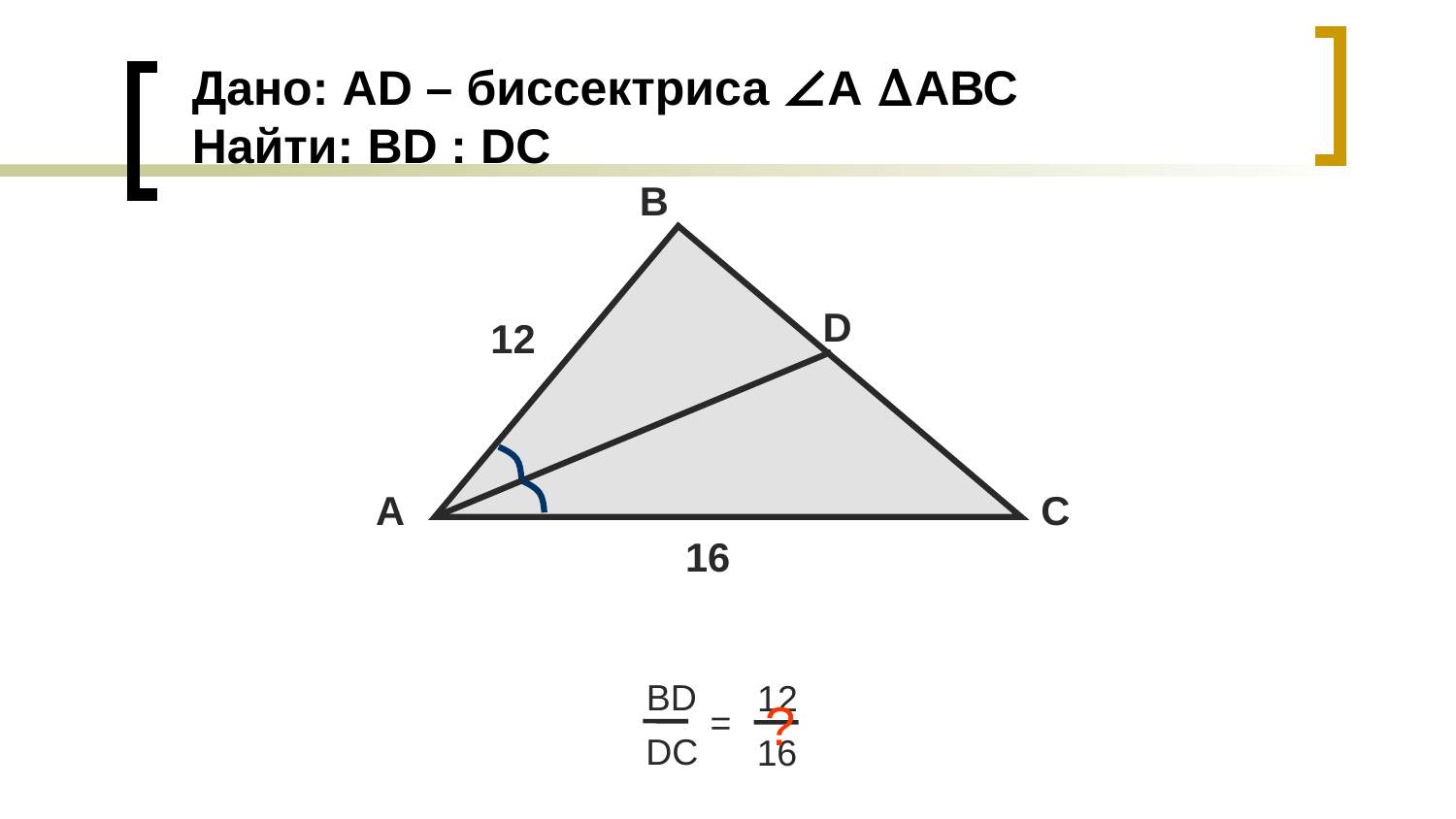

# Дано: AD – биссектриса ∠А ∆АВС Найти: BD : DC
В

D
12

А
С

16
ВD
12

16
?
=

DC